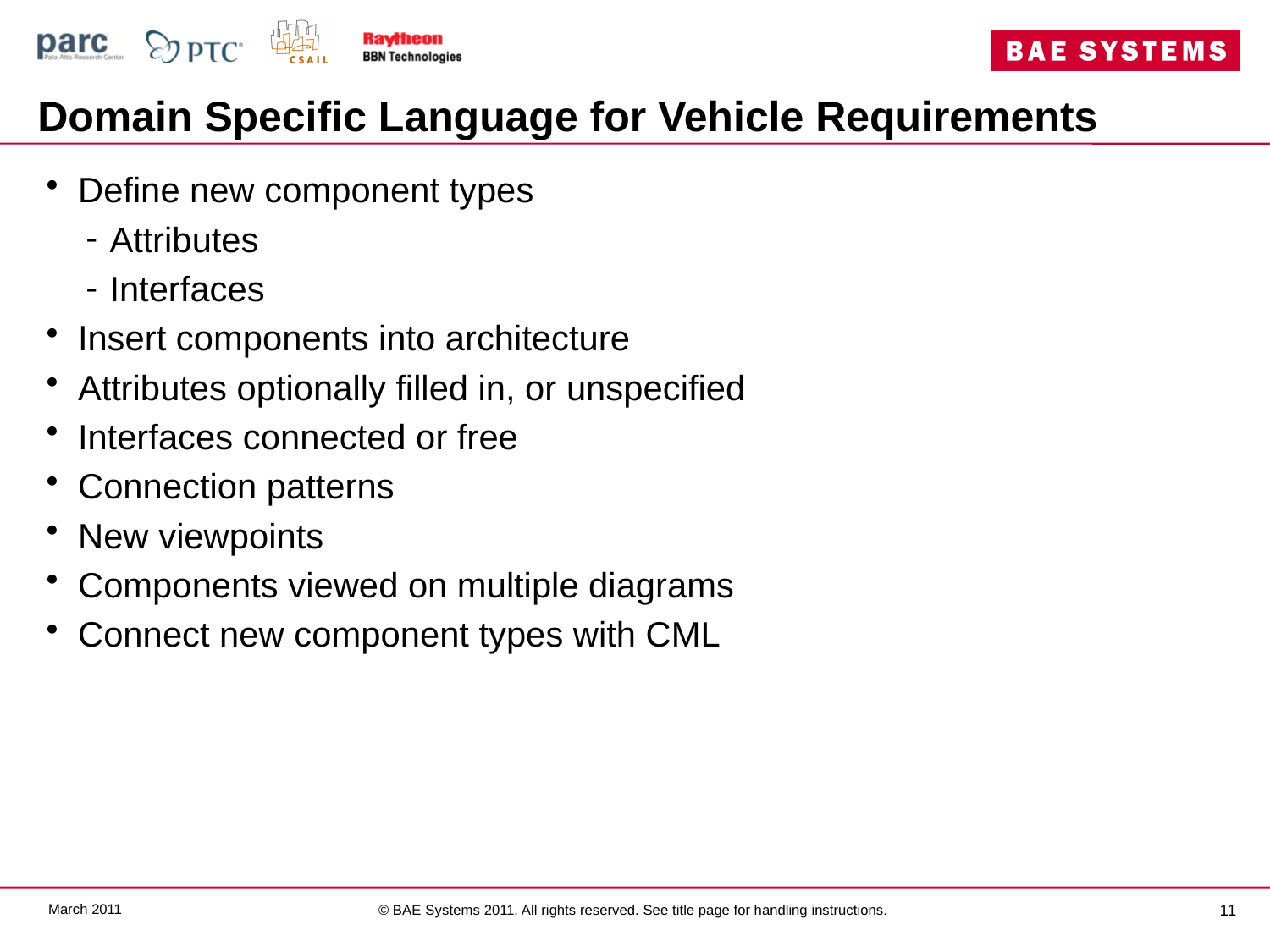

# Domain Specific Language for Vehicle Requirements
Define new component types
Attributes
Interfaces
Insert components into architecture
Attributes optionally filled in, or unspecified
Interfaces connected or free
Connection patterns
New viewpoints
Components viewed on multiple diagrams
Connect new component types with CML

March 2011
11

© BAE Systems 2011. All rights reserved. See title page for handling instructions.